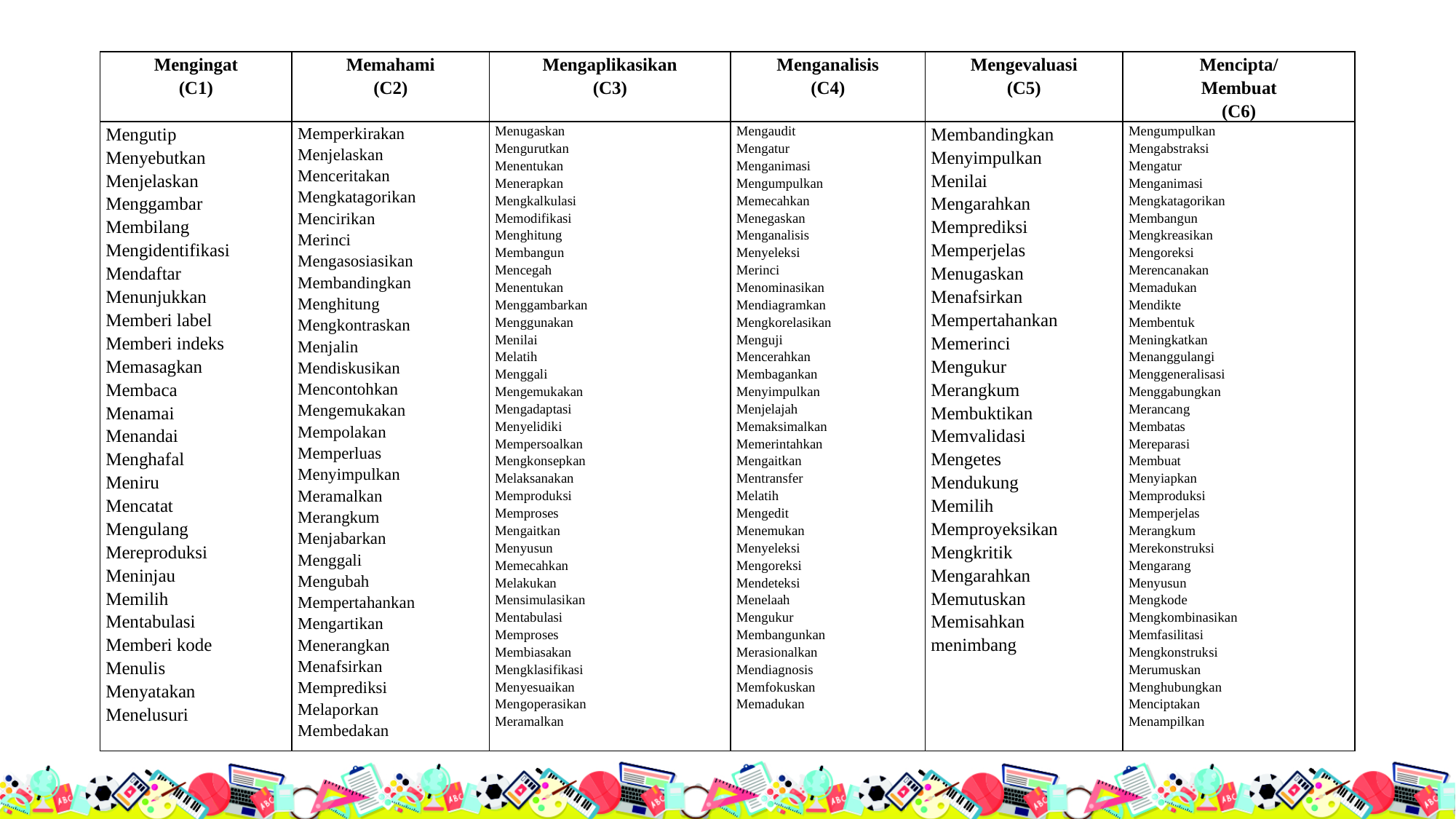

| Mengingat (C1) | Memahami (C2) | Mengaplikasikan (C3) | Menganalisis (C4) | Mengevaluasi (C5) | Mencipta/ Membuat (C6) |
| --- | --- | --- | --- | --- | --- |
| Mengutip Menyebutkan Menjelaskan Menggambar Membilang Mengidentifikasi Mendaftar Menunjukkan Memberi label Memberi indeks Memasagkan Membaca Menamai Menandai Menghafal Meniru Mencatat Mengulang Mereproduksi Meninjau Memilih Mentabulasi Memberi kode Menulis Menyatakan Menelusuri | Memperkirakan Menjelaskan Menceritakan Mengkatagorikan Mencirikan Merinci Mengasosiasikan Membandingkan Menghitung Mengkontraskan Menjalin Mendiskusikan Mencontohkan Mengemukakan Mempolakan Memperluas Menyimpulkan Meramalkan Merangkum Menjabarkan Menggali Mengubah Mempertahankan Mengartikan Menerangkan Menafsirkan Memprediksi Melaporkan Membedakan | Menugaskan Mengurutkan Menentukan Menerapkan Mengkalkulasi Memodifikasi Menghitung Membangun Mencegah Menentukan Menggambarkan Menggunakan Menilai Melatih Menggali Mengemukakan Mengadaptasi Menyelidiki Mempersoalkan Mengkonsepkan Melaksanakan Memproduksi Memproses Mengaitkan Menyusun Memecahkan Melakukan Mensimulasikan Mentabulasi Memproses Membiasakan Mengklasifikasi Menyesuaikan Mengoperasikan Meramalkan | Mengaudit Mengatur Menganimasi Mengumpulkan Memecahkan Menegaskan Menganalisis Menyeleksi Merinci Menominasikan Mendiagramkan Mengkorelasikan Menguji Mencerahkan Membagankan Menyimpulkan Menjelajah Memaksimalkan Memerintahkan Mengaitkan Mentransfer Melatih Mengedit Menemukan Menyeleksi Mengoreksi Mendeteksi Menelaah Mengukur Membangunkan Merasionalkan Mendiagnosis Memfokuskan Memadukan | Membandingkan Menyimpulkan Menilai Mengarahkan Memprediksi Memperjelas Menugaskan Menafsirkan Mempertahankan Memerinci Mengukur Merangkum Membuktikan Memvalidasi Mengetes Mendukung Memilih Memproyeksikan Mengkritik Mengarahkan Memutuskan Memisahkan menimbang | Mengumpulkan Mengabstraksi Mengatur Menganimasi Mengkatagorikan Membangun Mengkreasikan Mengoreksi Merencanakan Memadukan Mendikte Membentuk Meningkatkan Menanggulangi Menggeneralisasi Menggabungkan Merancang Membatas Mereparasi Membuat Menyiapkan Memproduksi Memperjelas Merangkum Merekonstruksi Mengarang Menyusun Mengkode Mengkombinasikan Memfasilitasi Mengkonstruksi Merumuskan Menghubungkan Menciptakan Menampilkan |